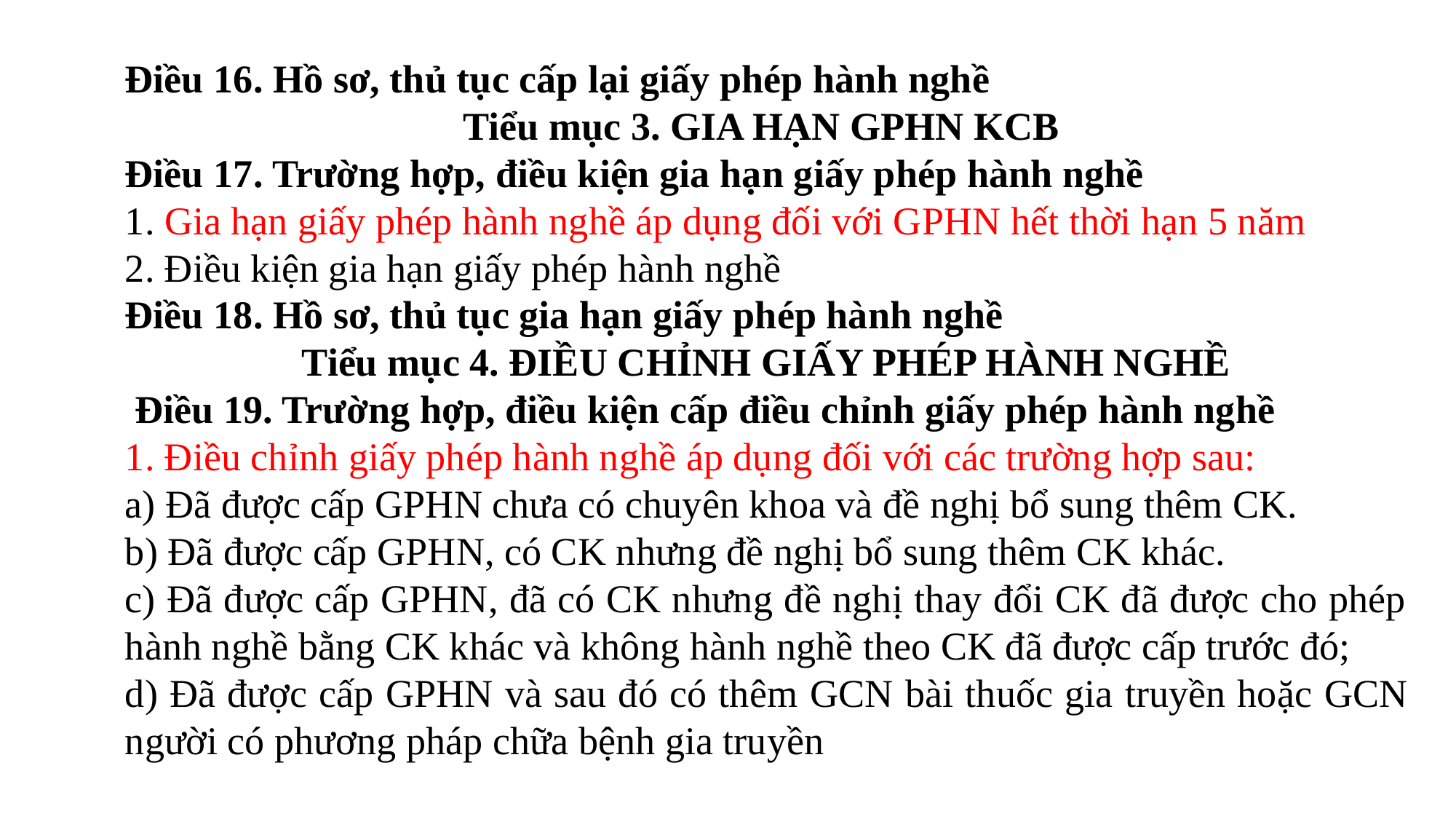

Điều 16. Hồ sơ, thủ tục cấp lại giấy phép hành nghề
Tiểu mục 3. GIA HẠN GPHN KCB
Điều 17. Trường hợp, điều kiện gia hạn giấy phép hành nghề
1. Gia hạn giấy phép hành nghề áp dụng đối với GPHN hết thời hạn 5 năm
2. Điều kiện gia hạn giấy phép hành nghề
Điều 18. Hồ sơ, thủ tục gia hạn giấy phép hành nghề
Tiểu mục 4. ĐIỀU CHỈNH GIẤY PHÉP HÀNH NGHỀ
 Điều 19. Trường hợp, điều kiện cấp điều chỉnh giấy phép hành nghề
1. Điều chỉnh giấy phép hành nghề áp dụng đối với các trường hợp sau:
a) Đã được cấp GPHN chưa có chuyên khoa và đề nghị bổ sung thêm CK.
b) Đã được cấp GPHN, có CK nhưng đề nghị bổ sung thêm CK khác.
c) Đã được cấp GPHN, đã có CK nhưng đề nghị thay đổi CK đã được cho phép hành nghề bằng CK khác và không hành nghề theo CK đã được cấp trước đó;
d) Đã được cấp GPHN và sau đó có thêm GCN bài thuốc gia truyền hoặc GCN người có phương pháp chữa bệnh gia truyền